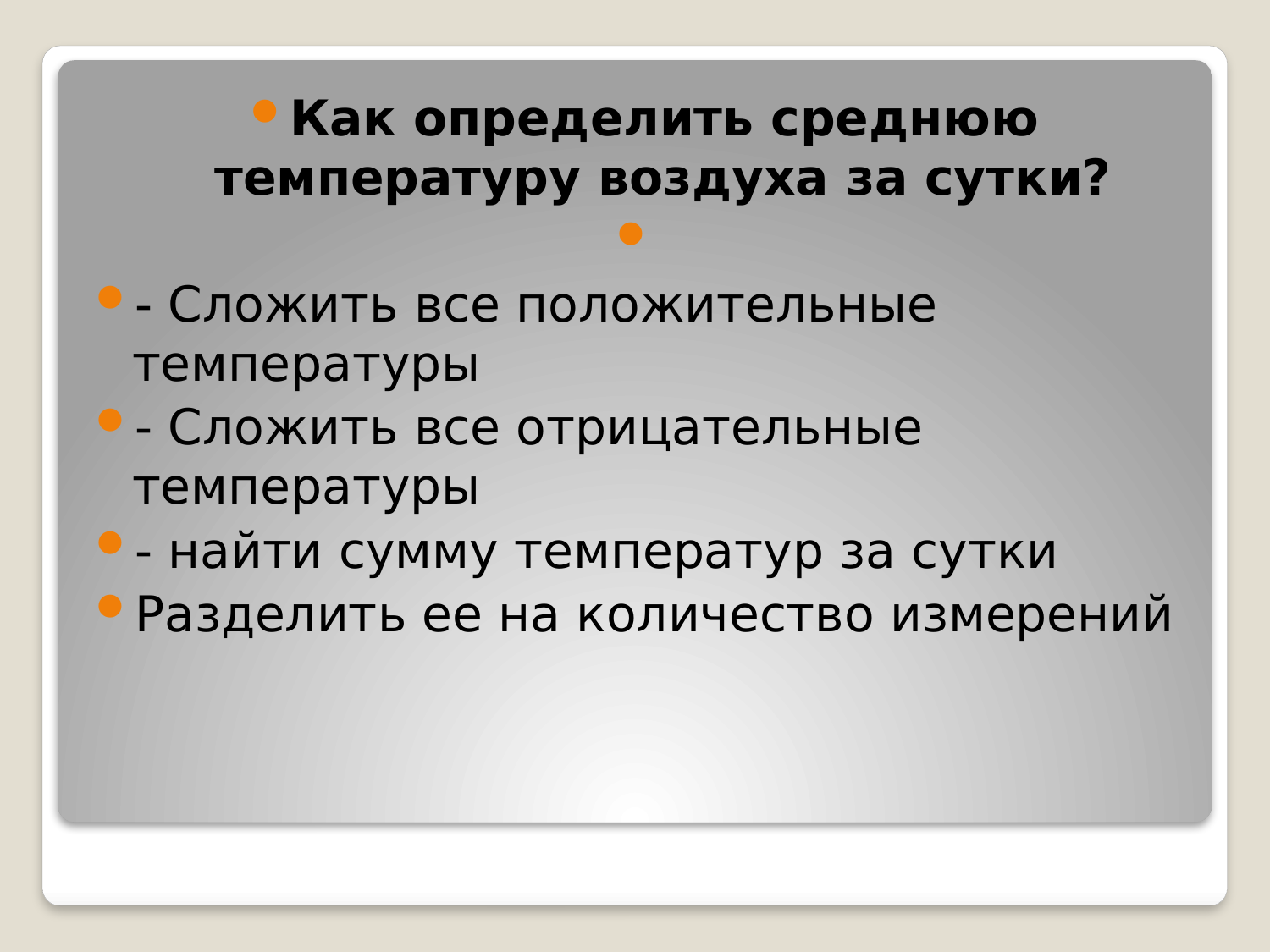

Как определить среднюю температуру воздуха за сутки?

- Сложить все положительные температуры
- Сложить все отрицательные температуры
- найти сумму температур за сутки
Разделить ее на количество измерений
#